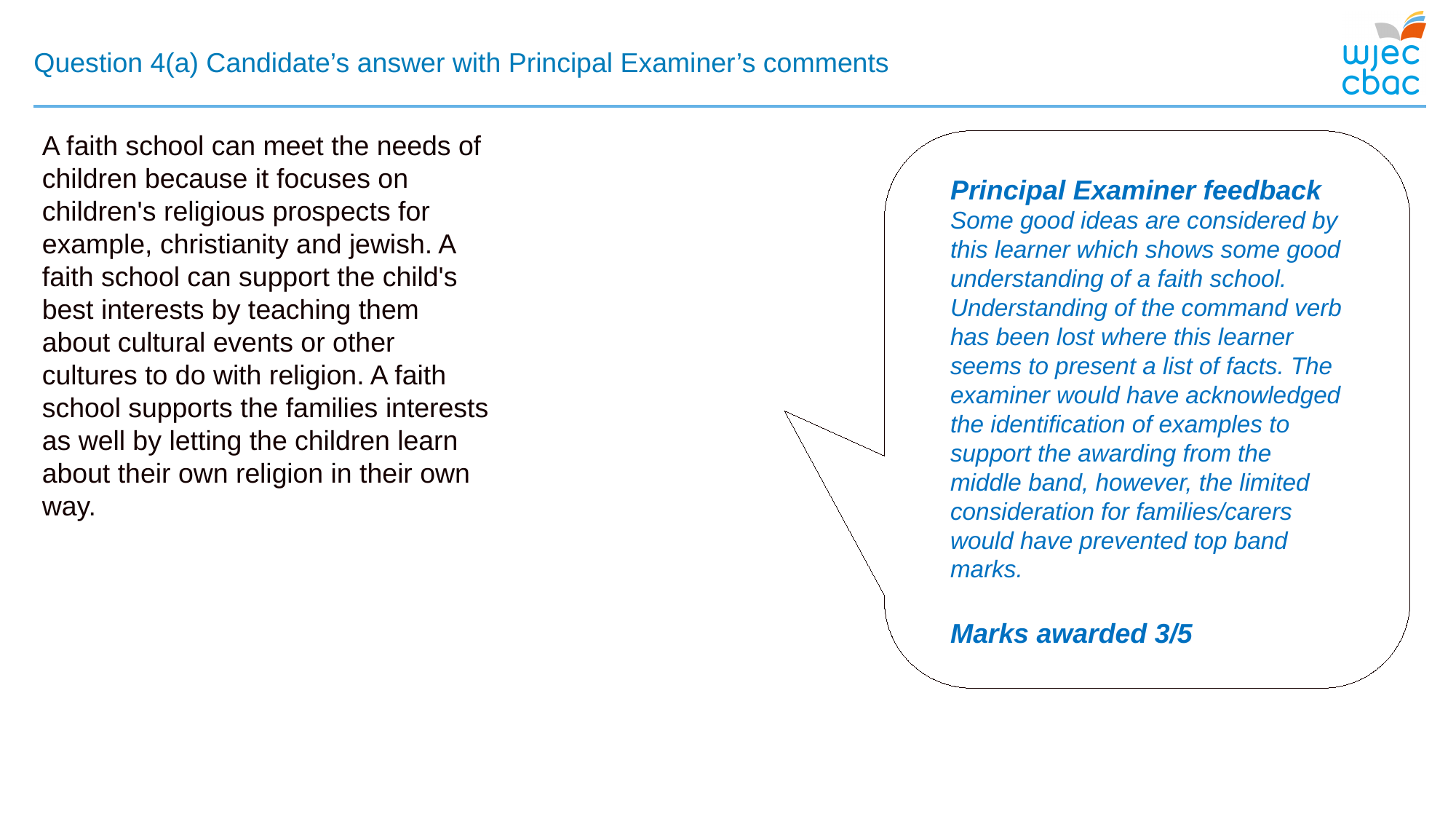

# Question 4(a) Candidate’s answer with Principal Examiner’s comments
A faith school can meet the needs of children because it focuses on children's religious prospects for example, christianity and jewish. A faith school can support the child's best interests by teaching them about cultural events or other cultures to do with religion. A faith school supports the families interests as well by letting the children learn about their own religion in their own way.

Principal Examiner feedback
Some good ideas are considered by this learner which shows some good understanding of a faith school.  Understanding of the command verb has been lost where this learner seems to present a list of facts. The examiner would have acknowledged the identification of examples to support the awarding from the middle band, however, the limited consideration for families/carers would have prevented top band marks.

Marks awarded 3/5